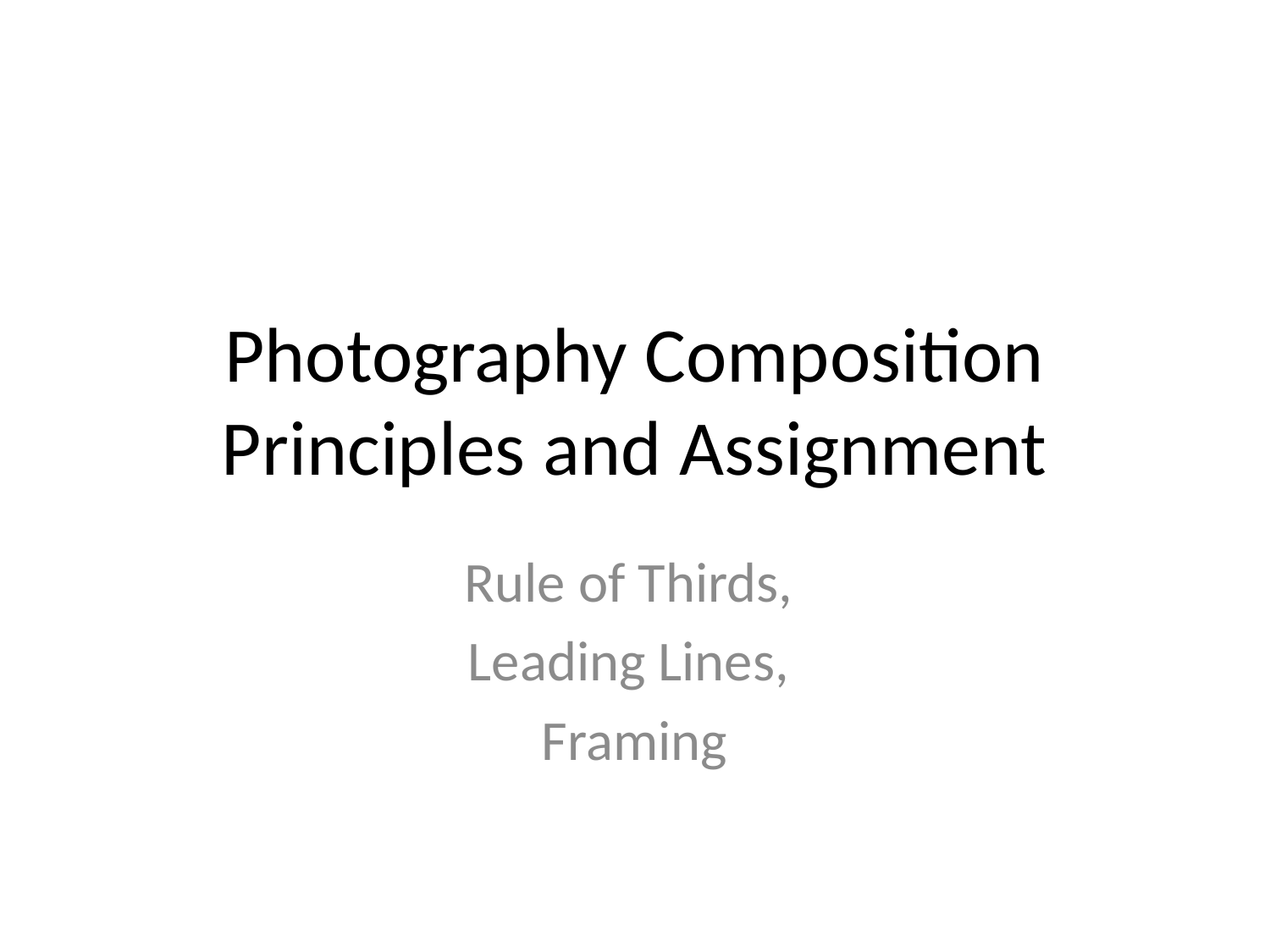

# Photography Composition Principles and Assignment
Rule of Thirds,
Leading Lines,
Framing